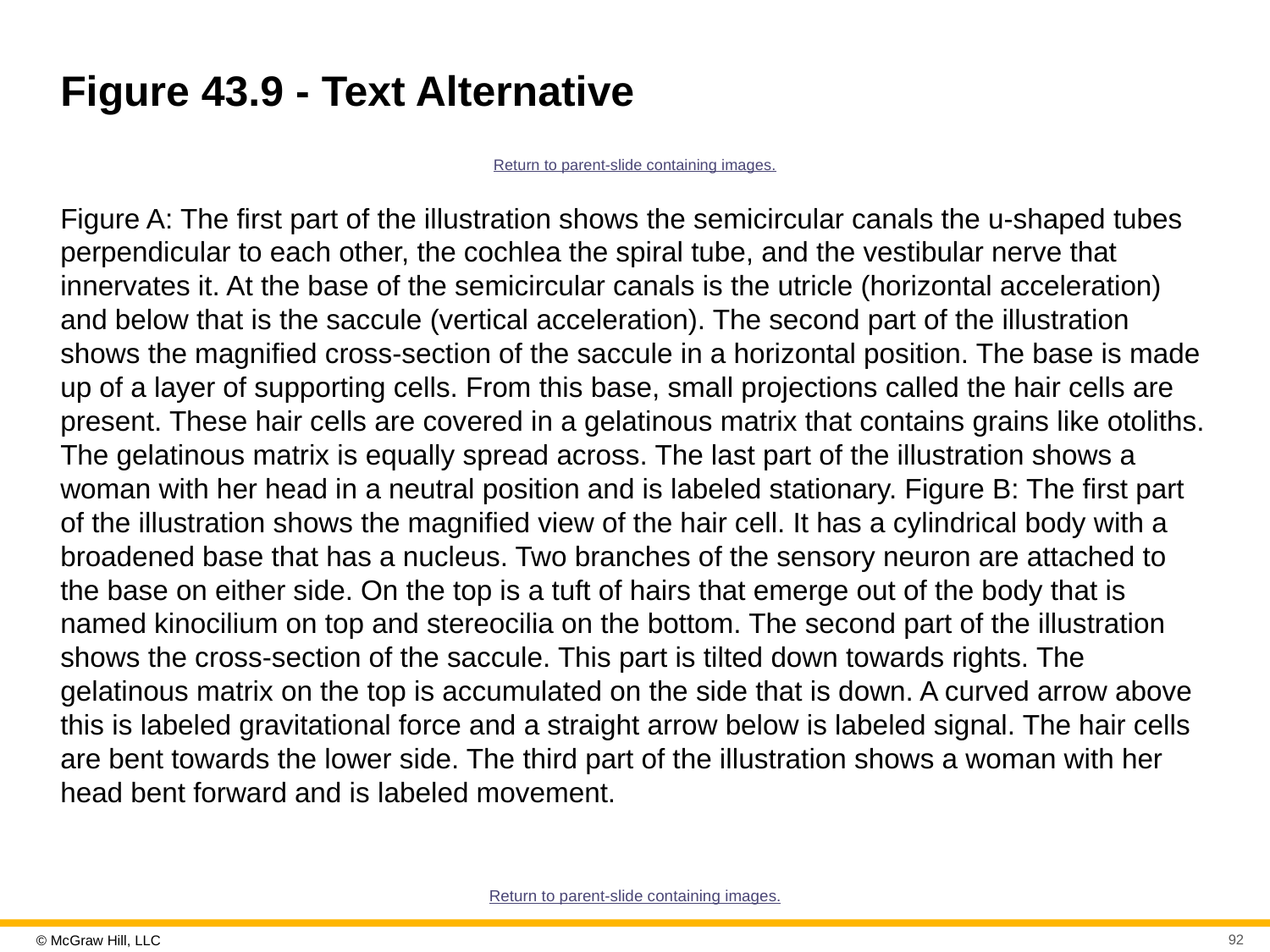

# Figure 43.9 - Text Alternative
Return to parent-slide containing images.
Figure A: The first part of the illustration shows the semicircular canals the u-shaped tubes perpendicular to each other, the cochlea the spiral tube, and the vestibular nerve that innervates it. At the base of the semicircular canals is the utricle (horizontal acceleration) and below that is the saccule (vertical acceleration). The second part of the illustration shows the magnified cross-section of the saccule in a horizontal position. The base is made up of a layer of supporting cells. From this base, small projections called the hair cells are present. These hair cells are covered in a gelatinous matrix that contains grains like otoliths. The gelatinous matrix is equally spread across. The last part of the illustration shows a woman with her head in a neutral position and is labeled stationary. Figure B: The first part of the illustration shows the magnified view of the hair cell. It has a cylindrical body with a broadened base that has a nucleus. Two branches of the sensory neuron are attached to the base on either side. On the top is a tuft of hairs that emerge out of the body that is named kinocilium on top and stereocilia on the bottom. The second part of the illustration shows the cross-section of the saccule. This part is tilted down towards rights. The gelatinous matrix on the top is accumulated on the side that is down. A curved arrow above this is labeled gravitational force and a straight arrow below is labeled signal. The hair cells are bent towards the lower side. The third part of the illustration shows a woman with her head bent forward and is labeled movement.
Return to parent-slide containing images.
92